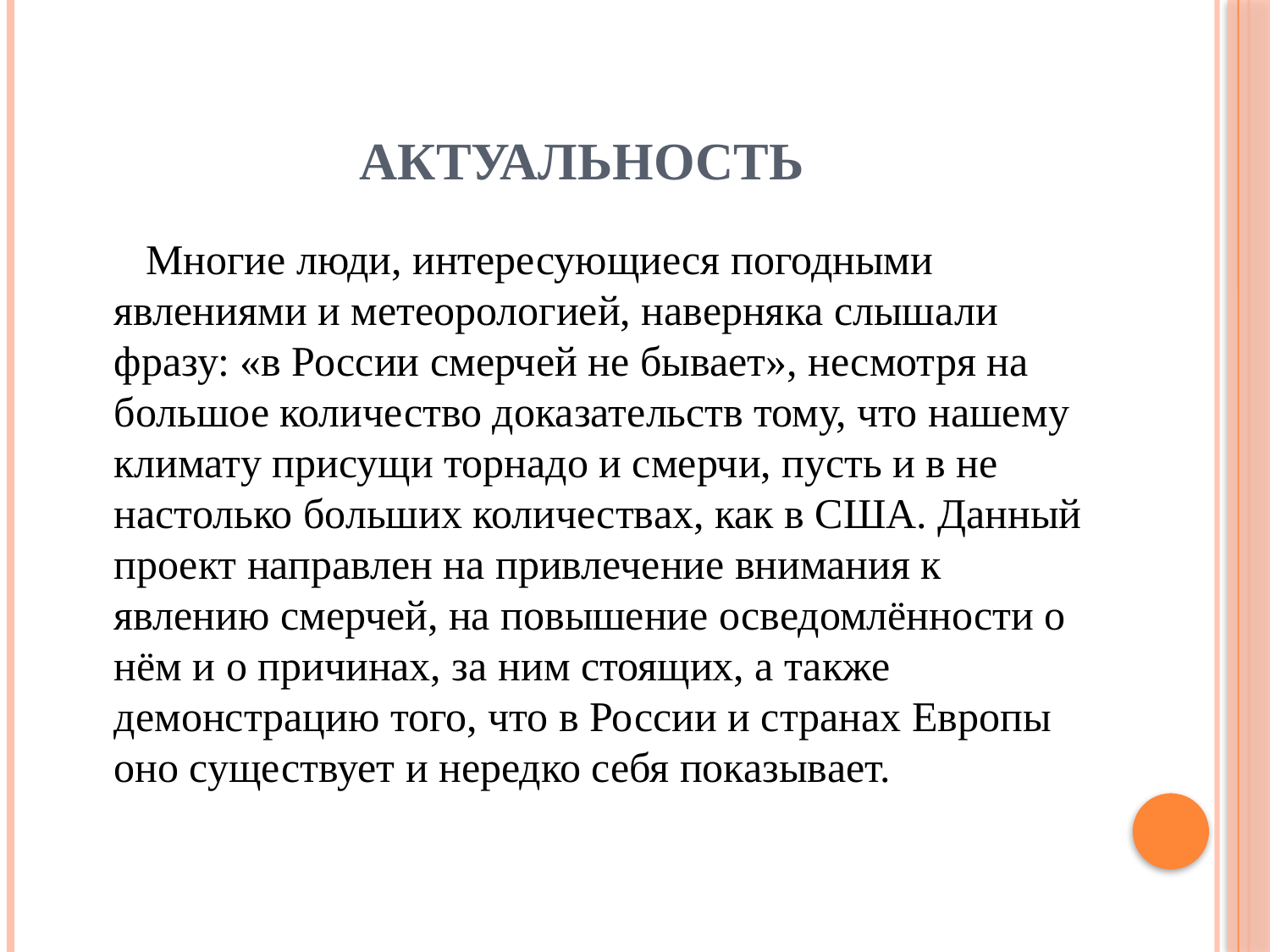

# Актуальность
	   Многие люди, интересующиеся погодными явлениями и метеорологией, наверняка слышали фразу: «в России смерчей не бывает», несмотря на большое количество доказательств тому, что нашему климату присущи торнадо и смерчи, пусть и в не настолько больших количествах, как в США. Данный проект направлен на привлечение внимания к явлению смерчей, на повышение осведомлённости о нём и о причинах, за ним стоящих, а также демонстрацию того, что в России и странах Европы оно существует и нередко себя показывает.